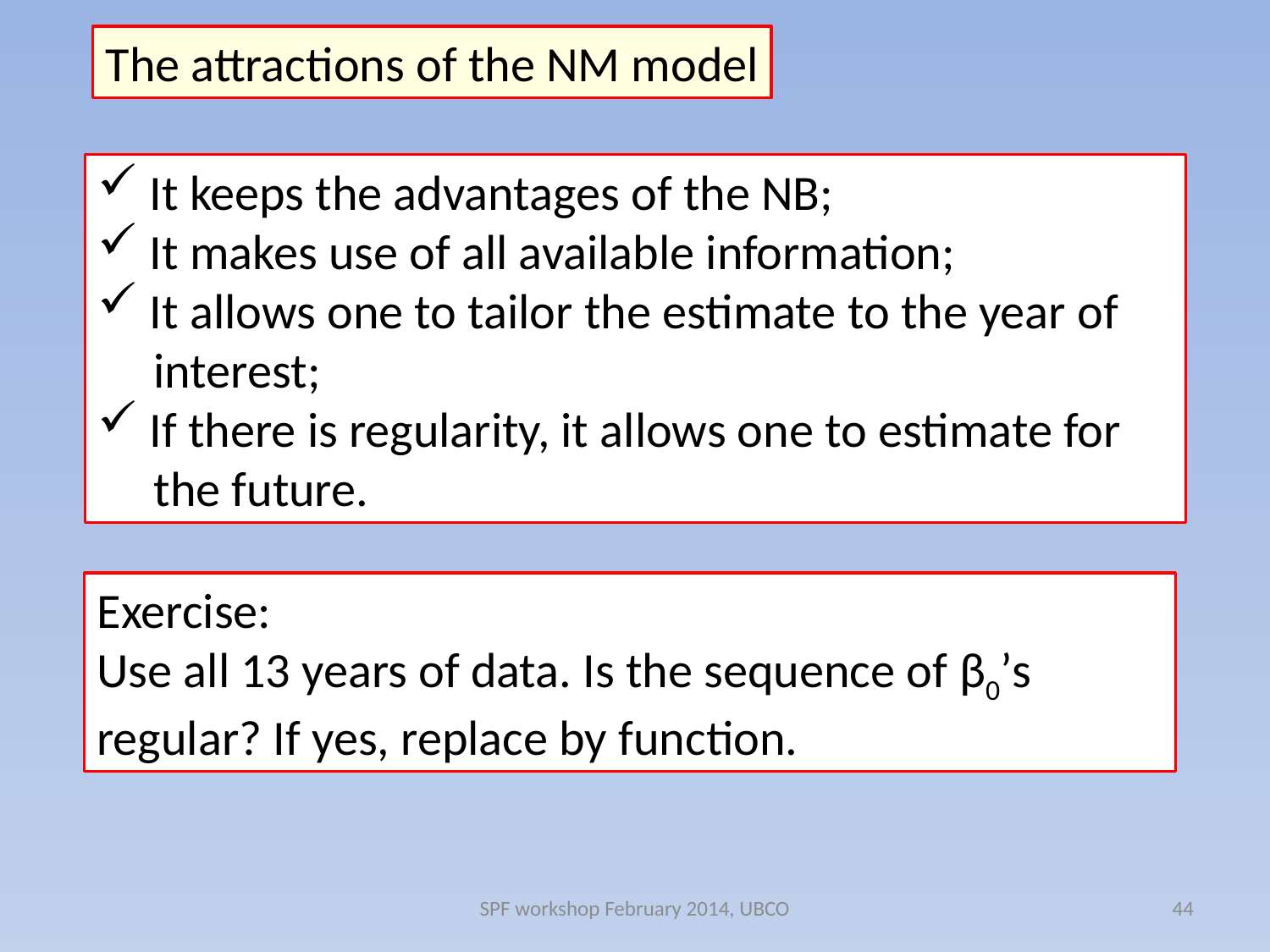

The attractions of the NM model
 It keeps the advantages of the NB;
 It makes use of all available information;
 It allows one to tailor the estimate to the year of
     interest;
 If there is regularity, it allows one to estimate for
     the future.
Exercise:
Use all 13 years of data. Is the sequence of β0’s regular? If yes, replace by function.
SPF workshop February 2014, UBCO
44